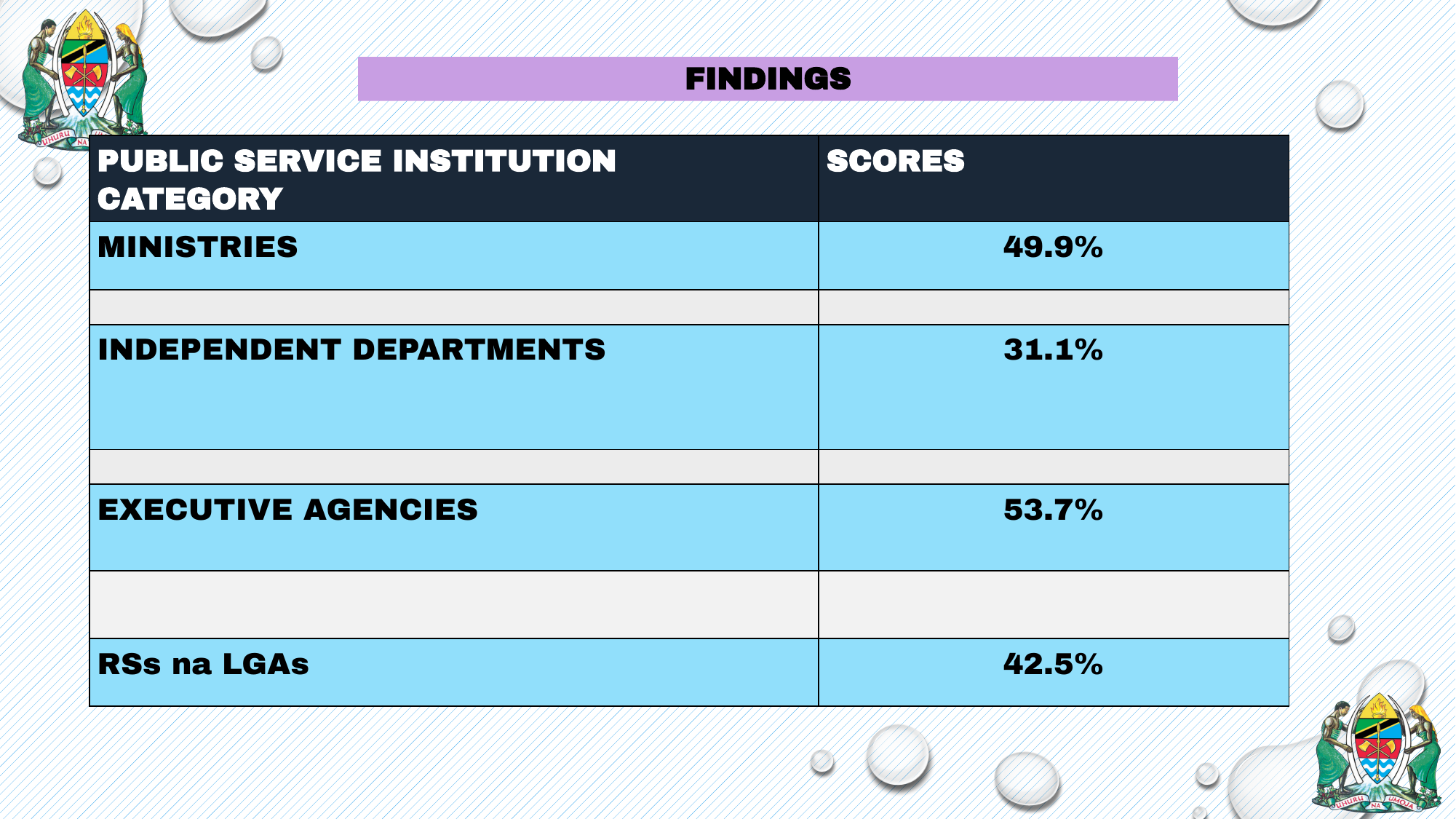

# Findings
| PUBLIC SERVICE INSTITUTION CATEGORY | SCORES |
| --- | --- |
| MINISTRIES | 49.9% |
|  |  |
| INDEPENDENT DEPARTMENTS | 31.1% |
|  |  |
| EXECUTIVE AGENCIES | 53.7% |
|  |  |
| RSs na LGAs | 42.5% |